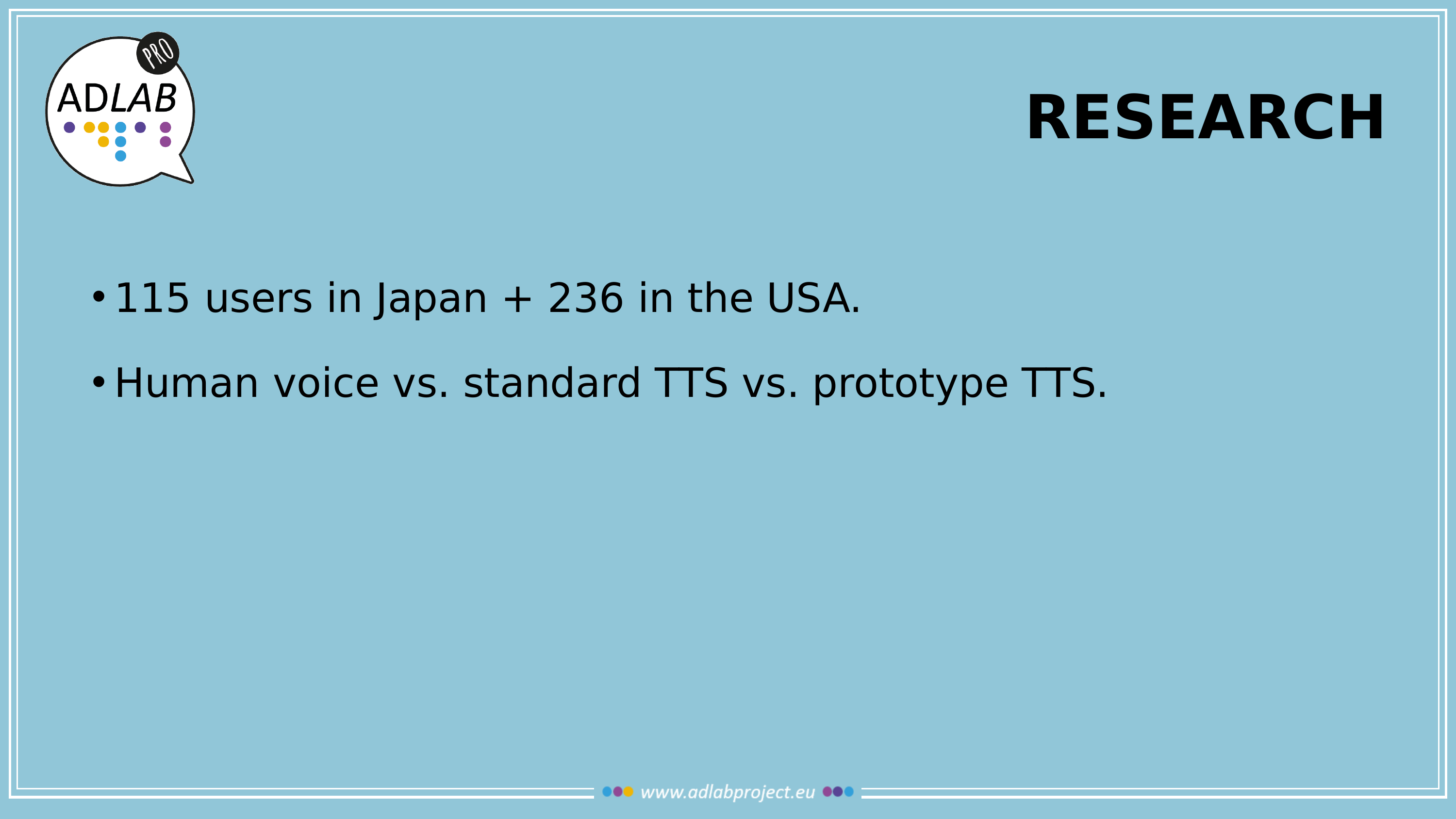

# research
115 users in Japan + 236 in the USA.
Human voice vs. standard TTS vs. prototype TTS.